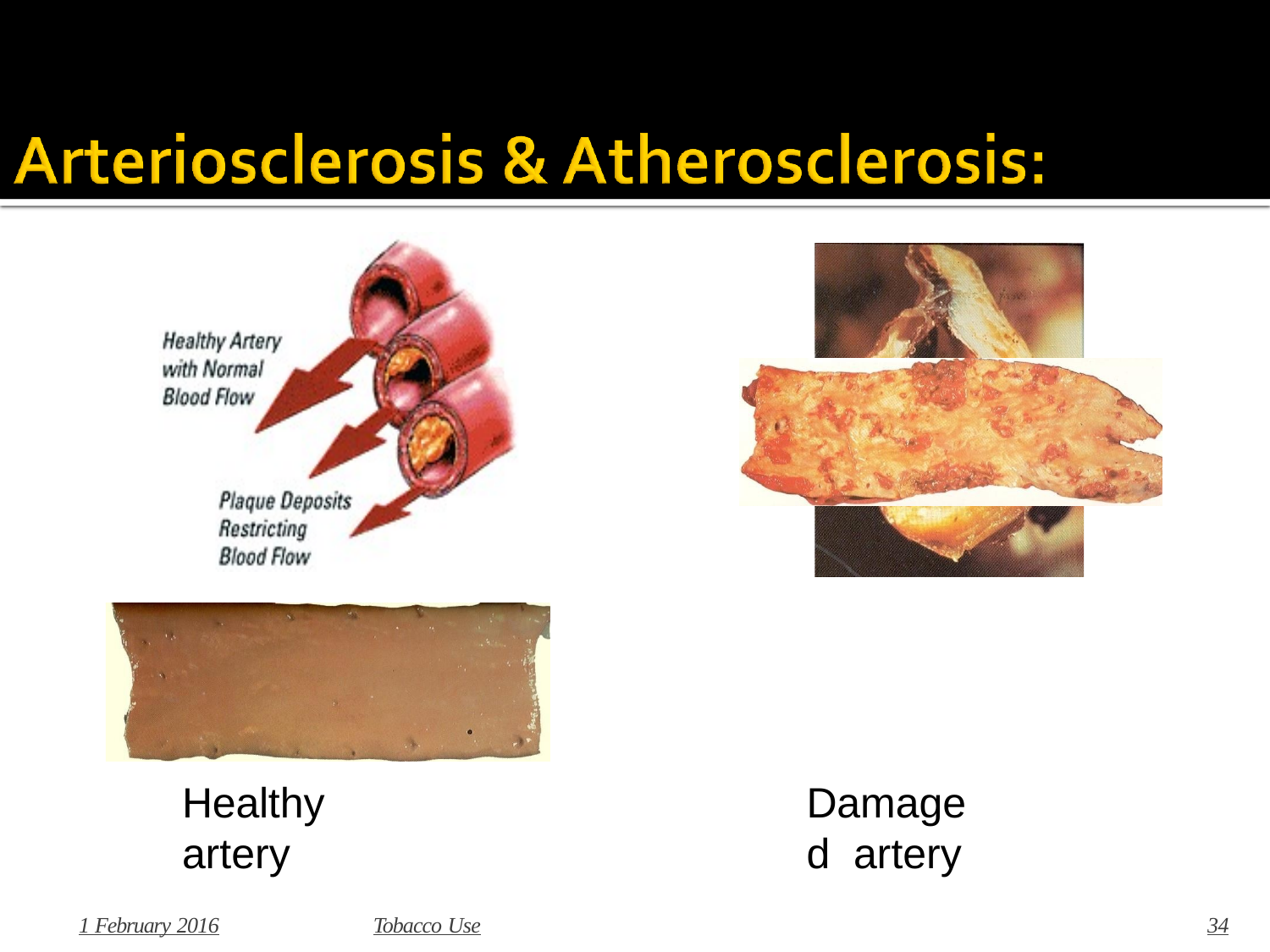

Healthy artery
Damaged  artery
1 February 2016
Tobacco Use
34